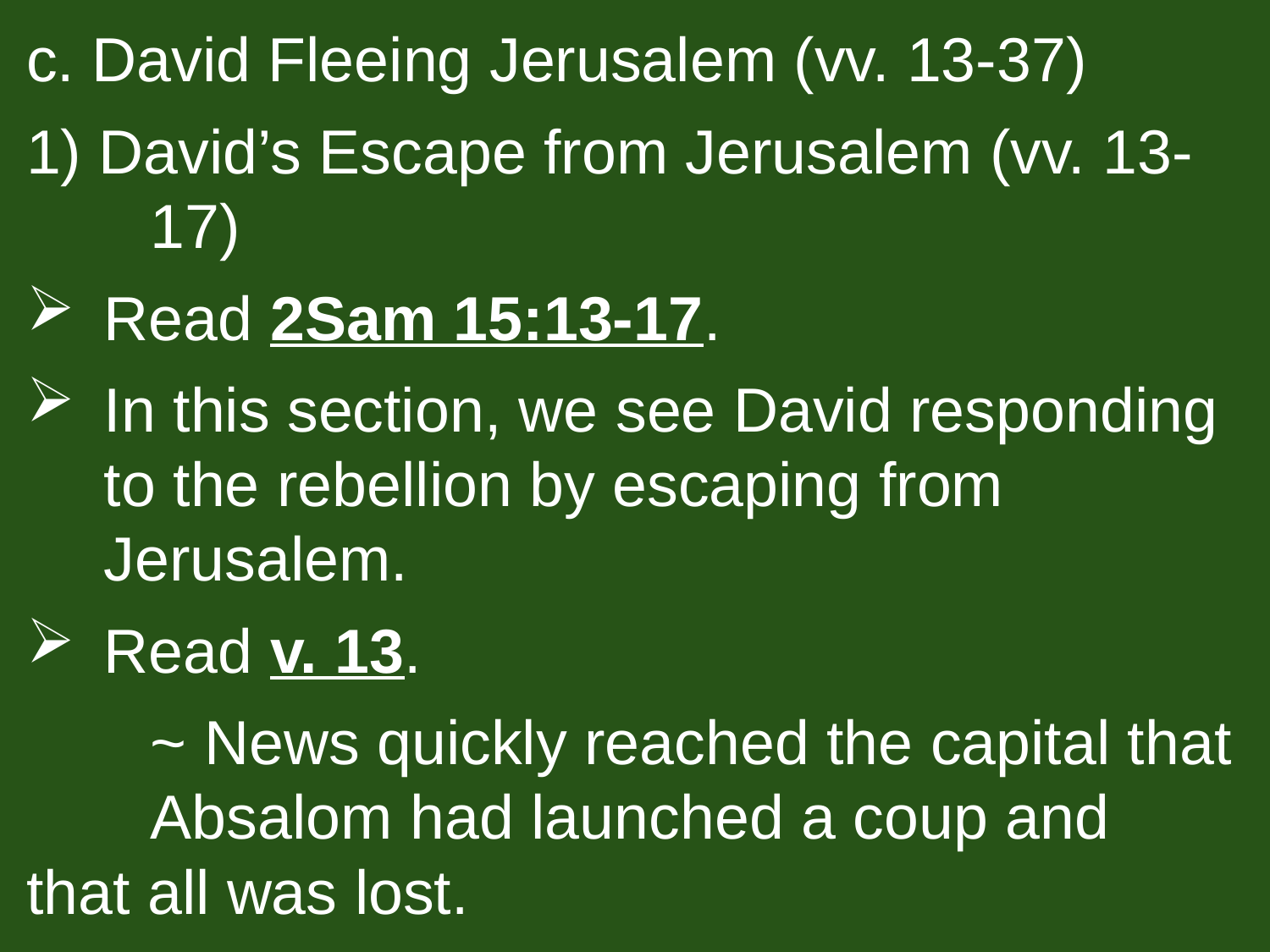

c. David Fleeing Jerusalem (vv. 13-37)
1) David’s Escape from Jerusalem (vv. 13-	17)
Read 2Sam 15:13-17.
In this section, we see David responding to the rebellion by escaping from Jerusalem.
Read v. 13.
		~ News quickly reached the capital that 					Absalom had launched a coup and 						that all was lost.